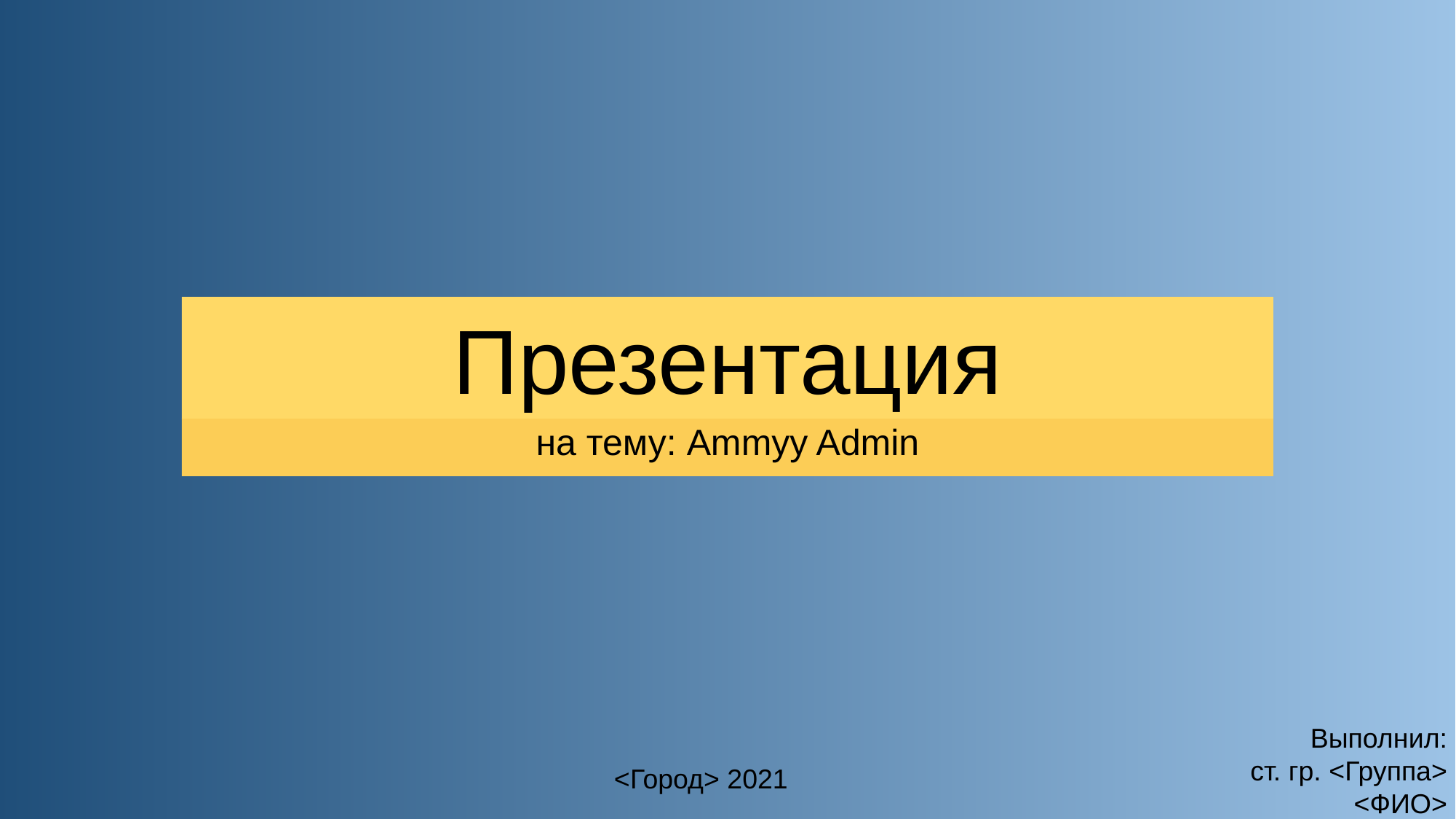

Презентация
на тему: Ammyy Admin
Выполнил:
ст. гр. <Группа>
<ФИО>
<Город> 2021